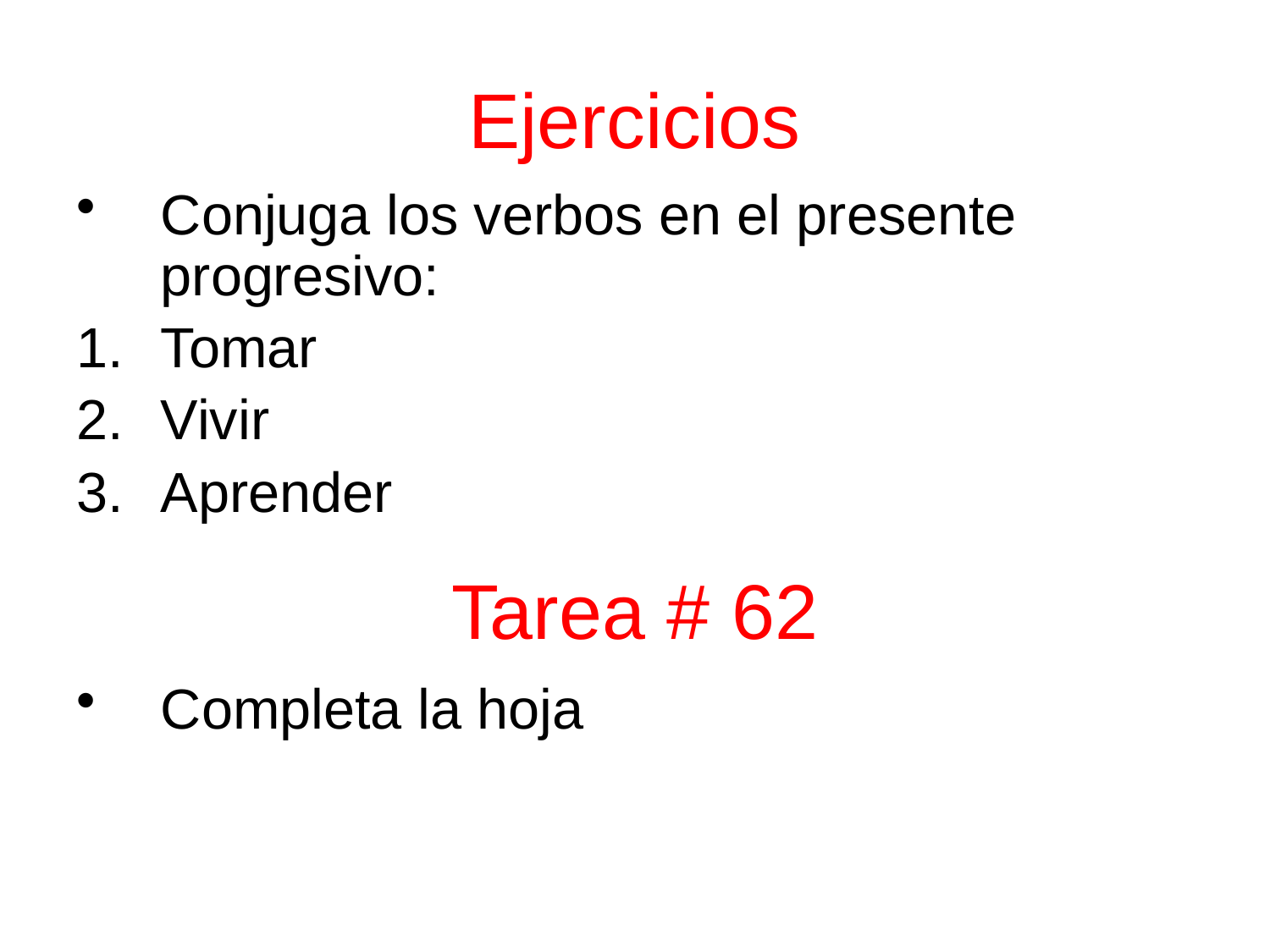

# Ejercicios
Conjuga los verbos en el presente progresivo:
Tomar
Vivir
Aprender

Completa la hoja
Tarea # 62